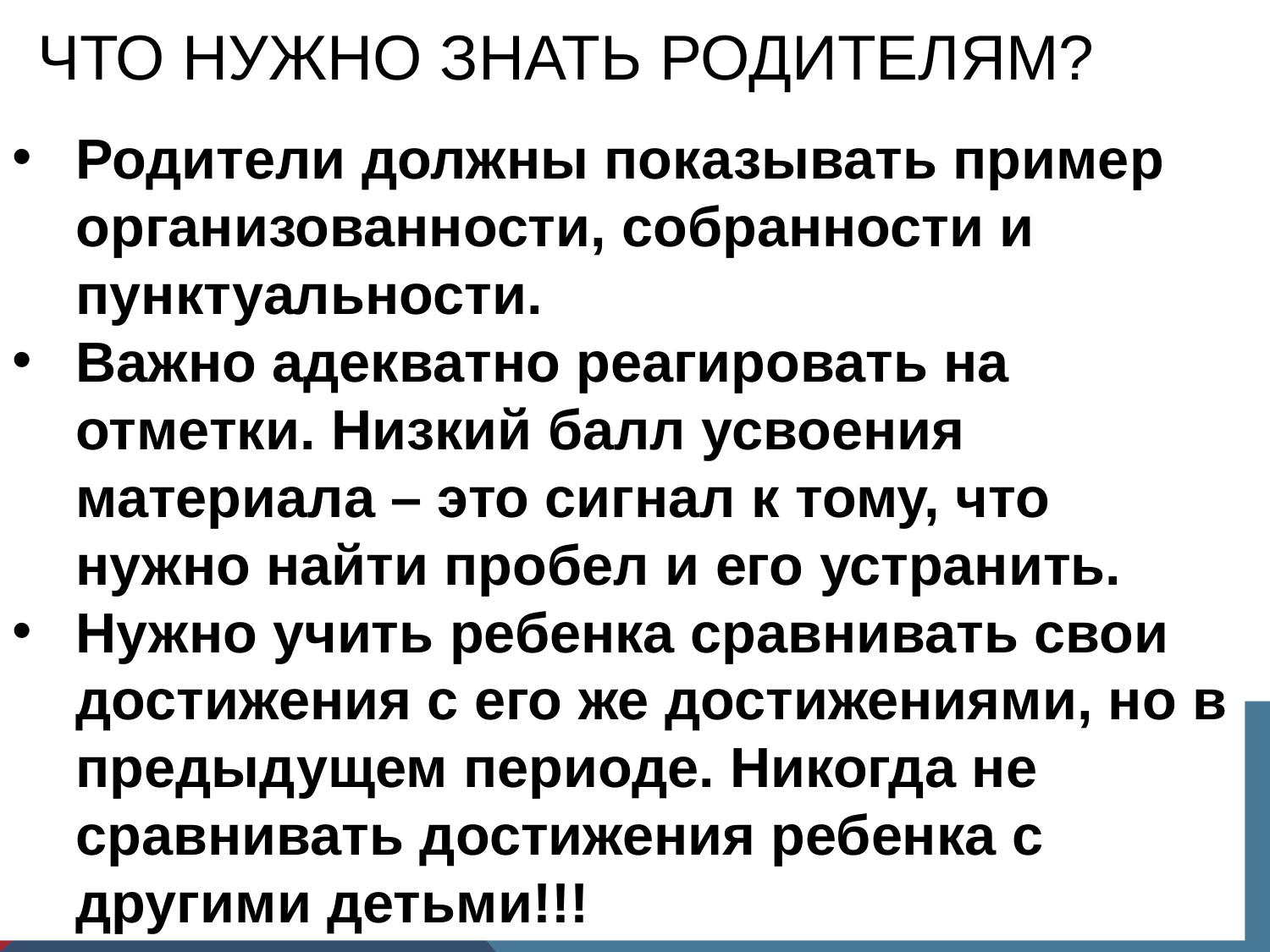

# Что нужно знать родителям?
Родители должны показывать пример организованности, собранности и пунктуальности.
Важно адекватно реагировать на отметки. Низкий балл усвоения материала – это сигнал к тому, что нужно найти пробел и его устранить.
Нужно учить ребенка сравнивать свои достижения с его же достижениями, но в предыдущем периоде. Никогда не сравнивать достижения ребенка с другими детьми!!!